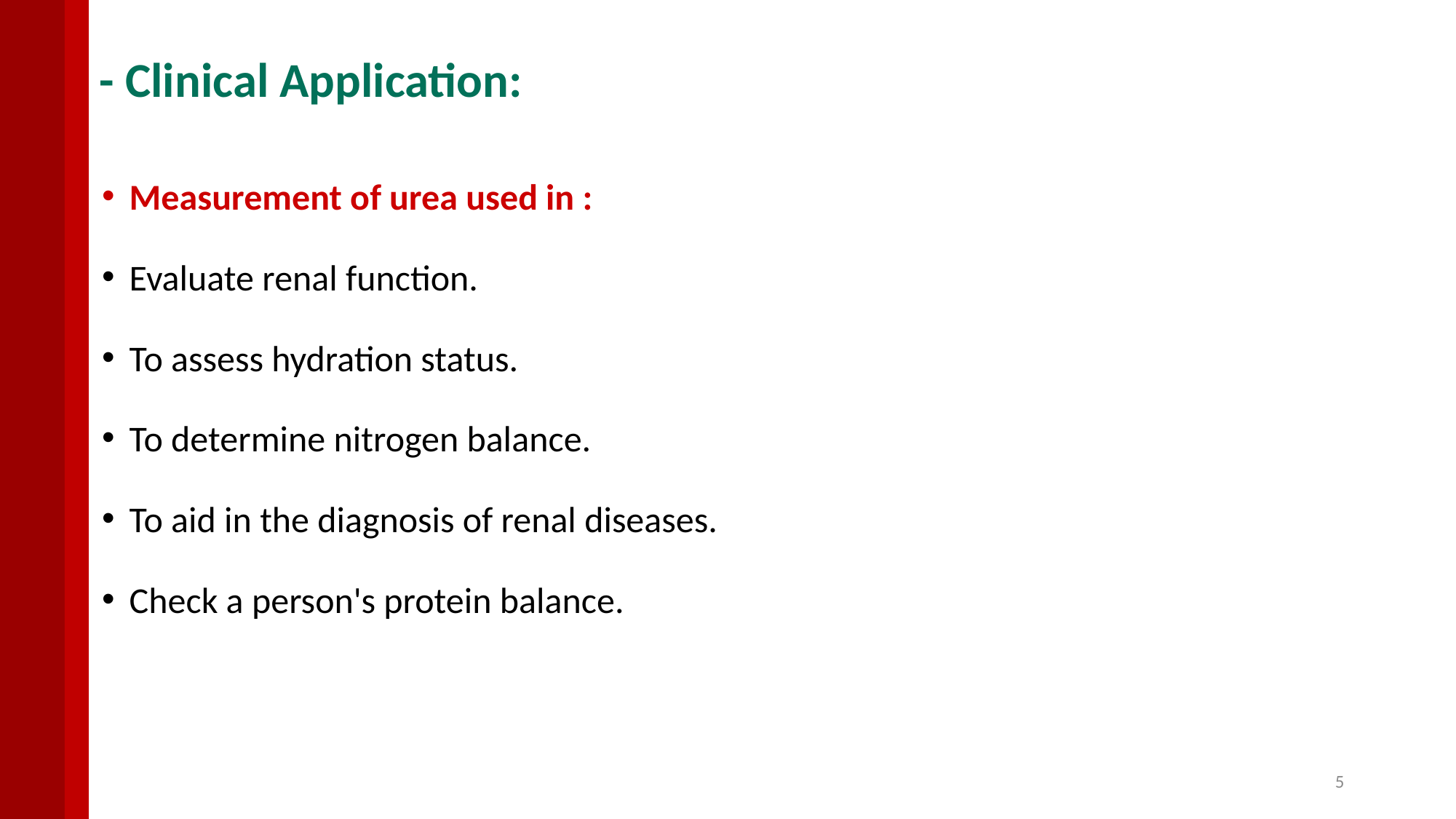

# - Clinical Application:
Measurement of urea used in :
Evaluate renal function.
To assess hydration status.
To determine nitrogen balance.
To aid in the diagnosis of renal diseases.
Check a person's protein balance.
5